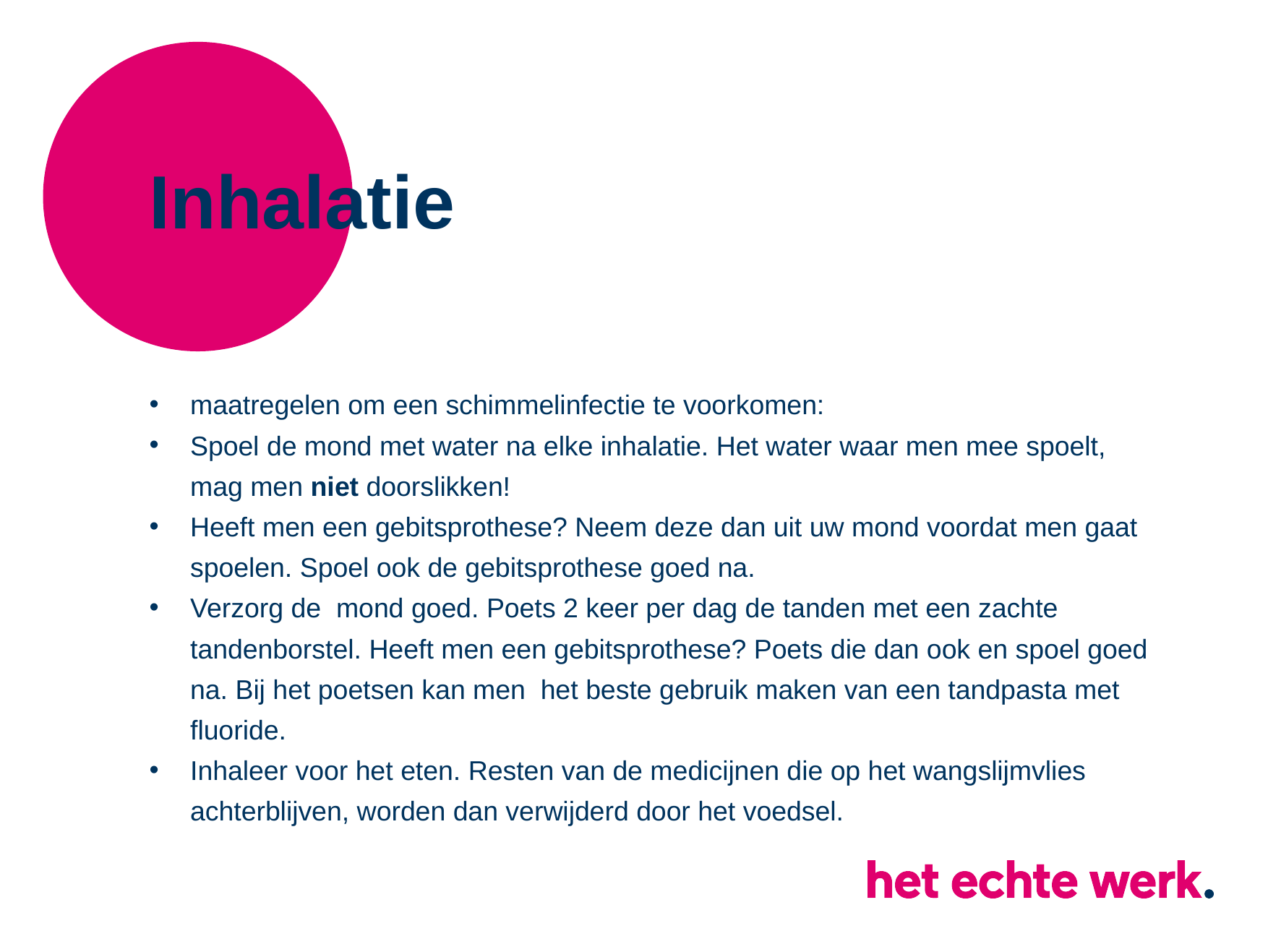

# Inhalatie
maatregelen om een schimmelinfectie te voorkomen:
Spoel de mond met water na elke inhalatie. Het water waar men mee spoelt, mag men niet doorslikken!
Heeft men een gebitsprothese? Neem deze dan uit uw mond voordat men gaat spoelen. Spoel ook de gebitsprothese goed na.
Verzorg de  mond goed. Poets 2 keer per dag de tanden met een zachte tandenborstel. Heeft men een gebitsprothese? Poets die dan ook en spoel goed na. Bij het poetsen kan men  het beste gebruik maken van een tandpasta met fluoride.
Inhaleer voor het eten. Resten van de medicijnen die op het wangslijmvlies achterblijven, worden dan verwijderd door het voedsel.